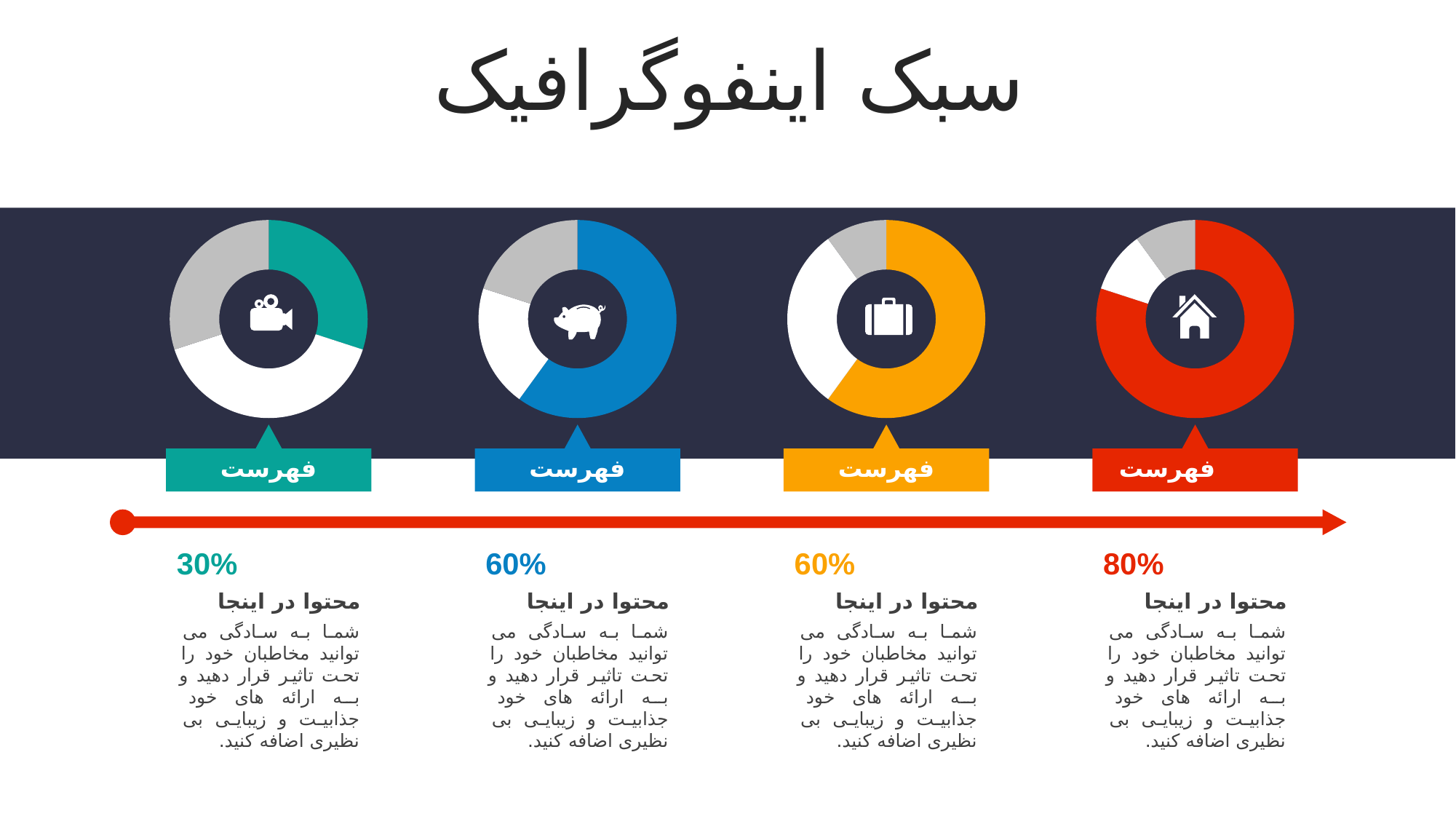

سبک اینفوگرافیک

### Chart

| Category |  |
|---|---|

### Chart

| Category |  |
|---|---|

### Chart

| Category |  |
|---|---|

### Chart

| Category |  |
|---|---|

فهرست
فهرست
فهرست
فهرست

30%
60%
60%
80%
محتوا در اینجا
شما به سادگی می توانید مخاطبان خود را تحت تاثیر قرار دهید و به ارائه های خود جذابیت و زیبایی بی نظیری اضافه کنید.
محتوا در اینجا
شما به سادگی می توانید مخاطبان خود را تحت تاثیر قرار دهید و به ارائه های خود جذابیت و زیبایی بی نظیری اضافه کنید.
محتوا در اینجا
شما به سادگی می توانید مخاطبان خود را تحت تاثیر قرار دهید و به ارائه های خود جذابیت و زیبایی بی نظیری اضافه کنید.
محتوا در اینجا
شما به سادگی می توانید مخاطبان خود را تحت تاثیر قرار دهید و به ارائه های خود جذابیت و زیبایی بی نظیری اضافه کنید.